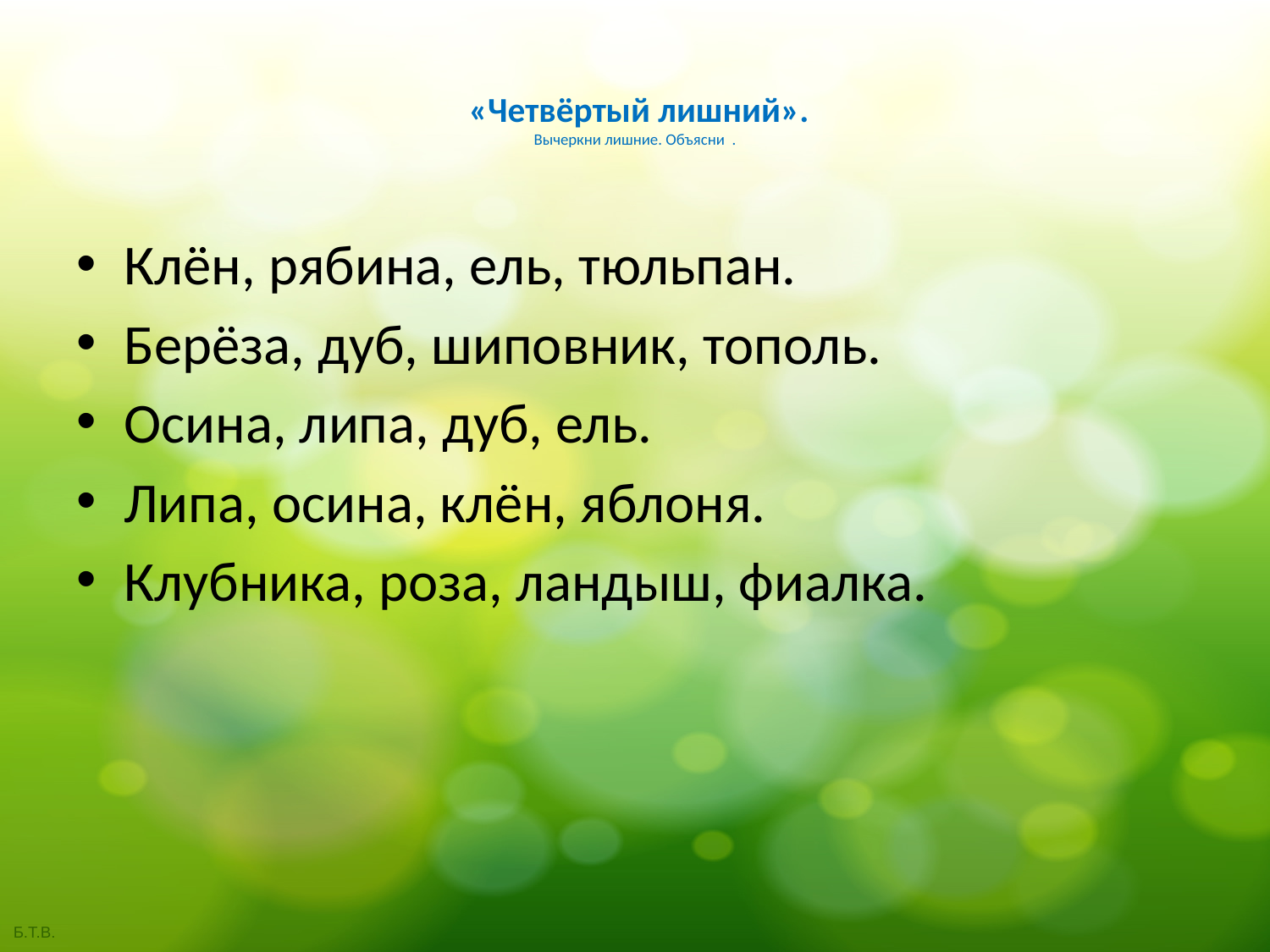

# «Четвёртый лишний». Вычеркни лишние. Объясни  .
Клён, рябина, ель, тюльпан.
Берёза, дуб, шиповник, тополь.
Осина, липа, дуб, ель.
Липа, осина, клён, яблоня.
Клубника, роза, ландыш, фиалка.